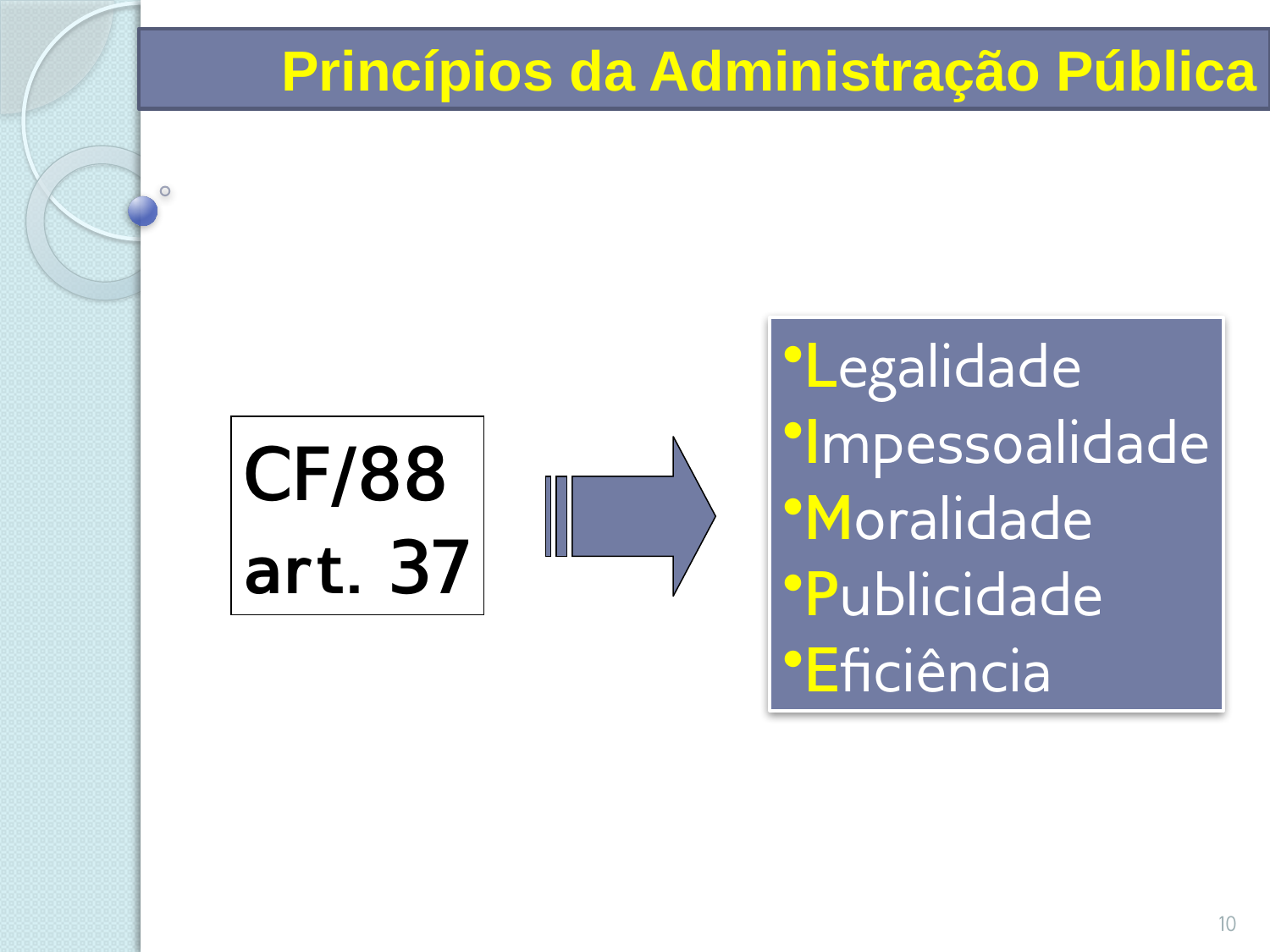

Princípios da Administração Pública
Legalidade
Impessoalidade
Moralidade
Publicidade
Eficiência
CF/88
art. 37

10